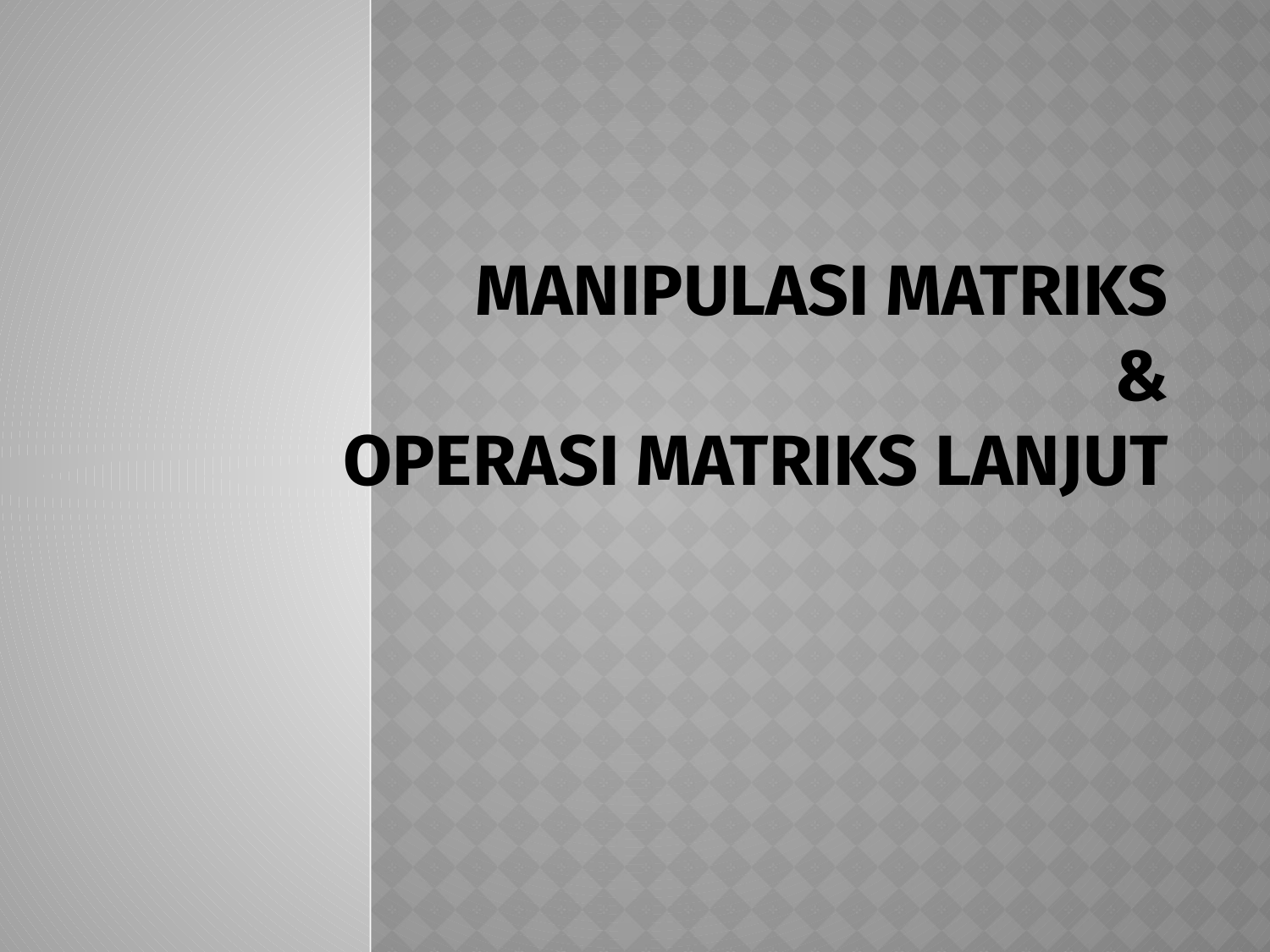

# Manipulasi Matriks & Operasi Matriks Lanjut